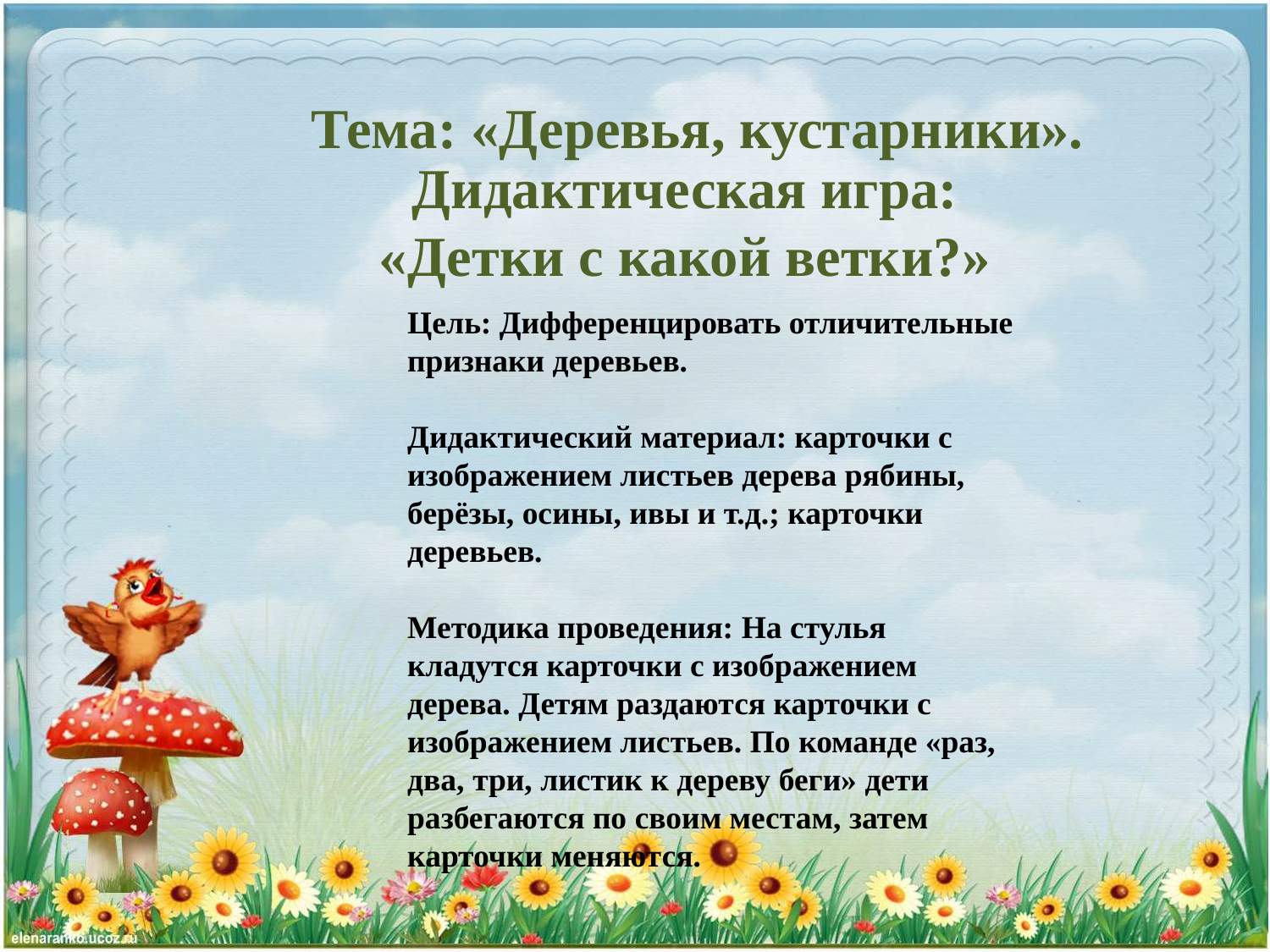

Тема: «Деревья, кустарники».
Дидактическая игра: «Детки с какой ветки?»

Цель: Дифференцировать отличительные признаки деревьев.

Дидактический материал: карточки с изображением листьев дерева рябины, берёзы, осины, ивы и т.д.; карточки деревьев.

Методика проведения: На стулья кладутся карточки с изображением дерева. Детям раздаются карточки с изображением листьев. По команде «раз, два, три, листик к дереву беги» дети разбегаются по своим местам, затем карточки меняются.